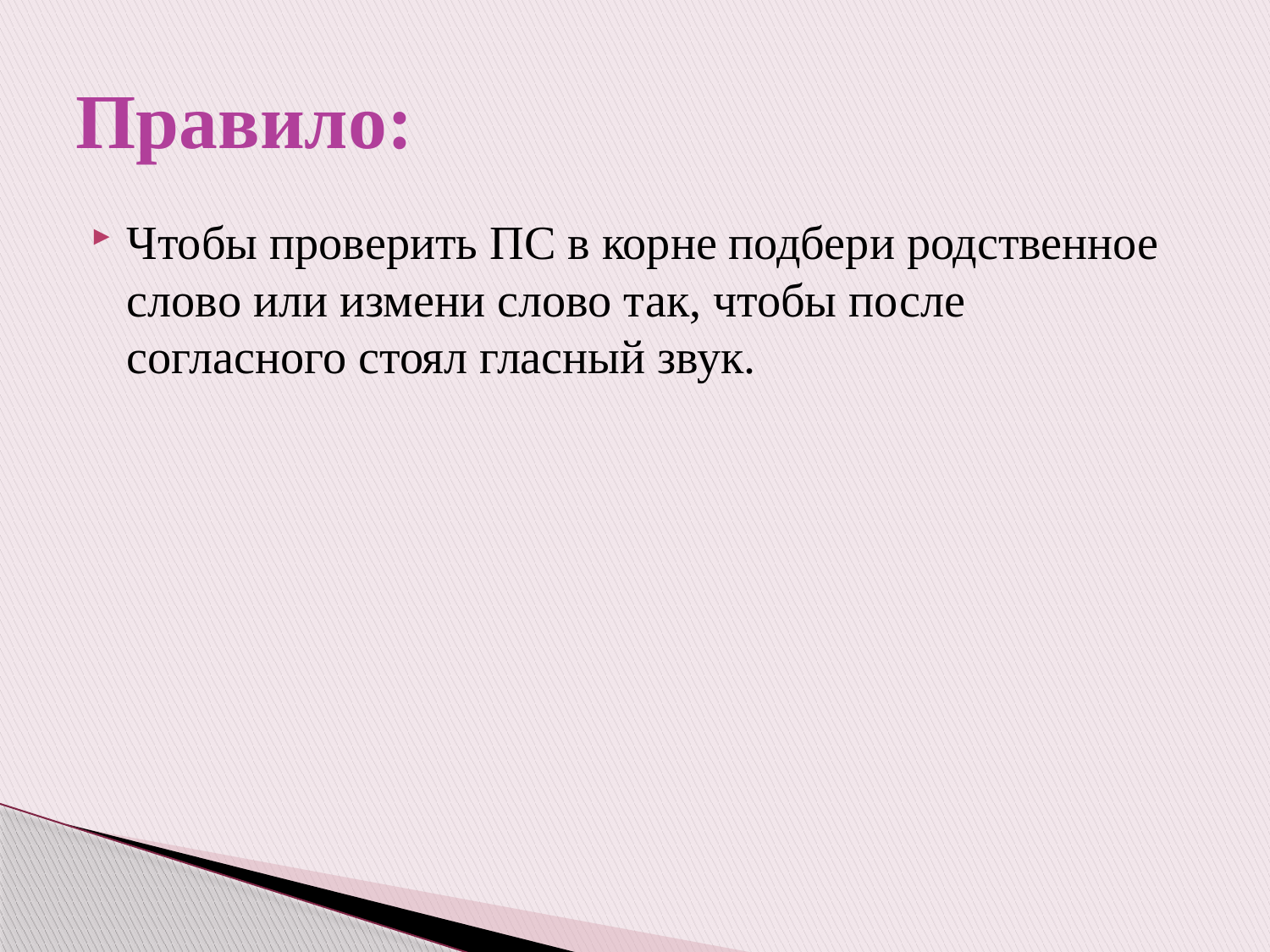

# Правило:
Чтобы проверить ПС в корне подбери родственное слово или измени слово так, чтобы после согласного стоял гласный звук.